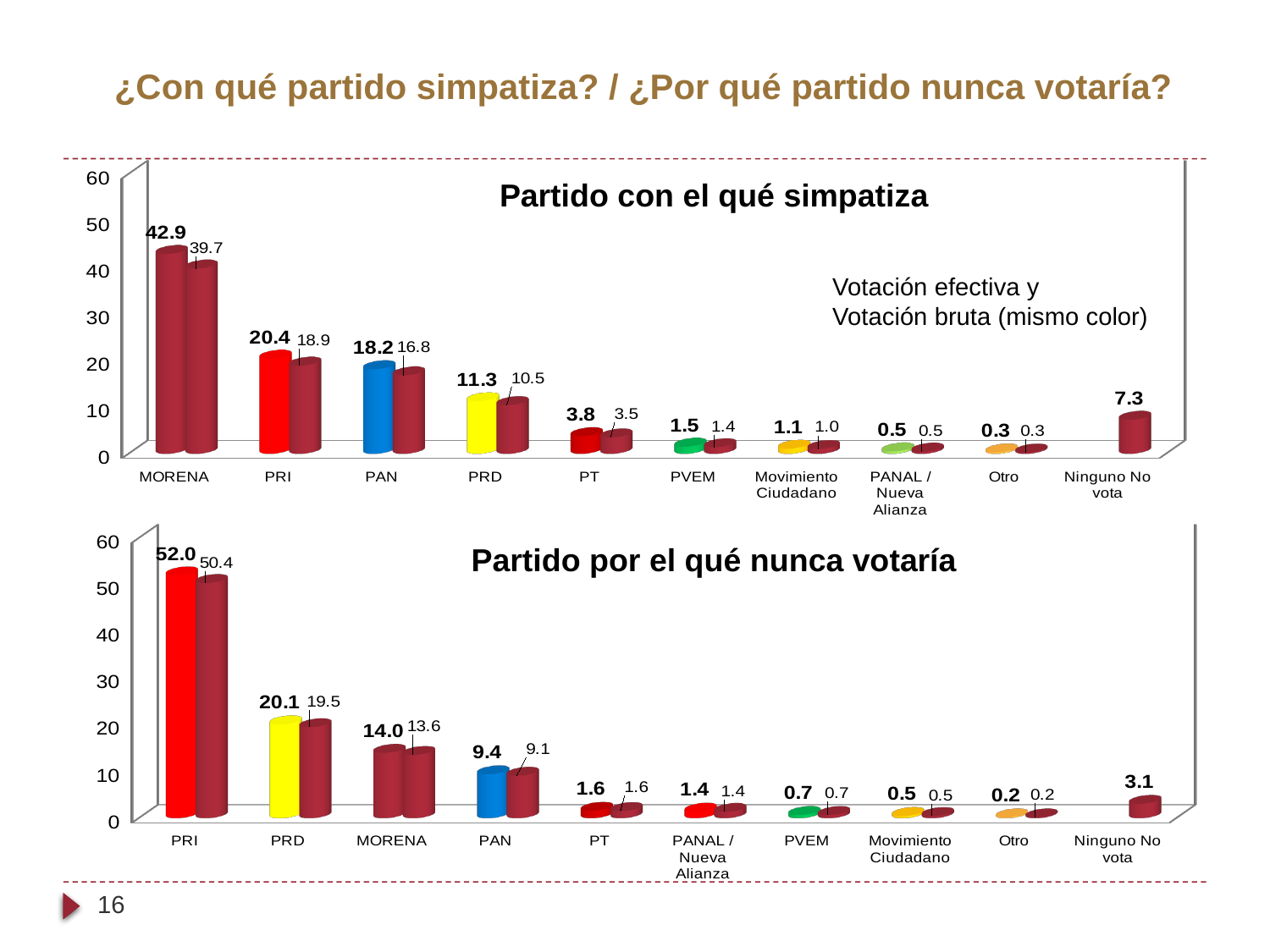

# ¿Con qué partido simpatiza? / ¿Por qué partido nunca votaría?

[unsupported chart]

Partido con el qué simpatiza
Votación efectiva y
Votación bruta (mismo color)

[unsupported chart]

Partido por el qué nunca votaría
16